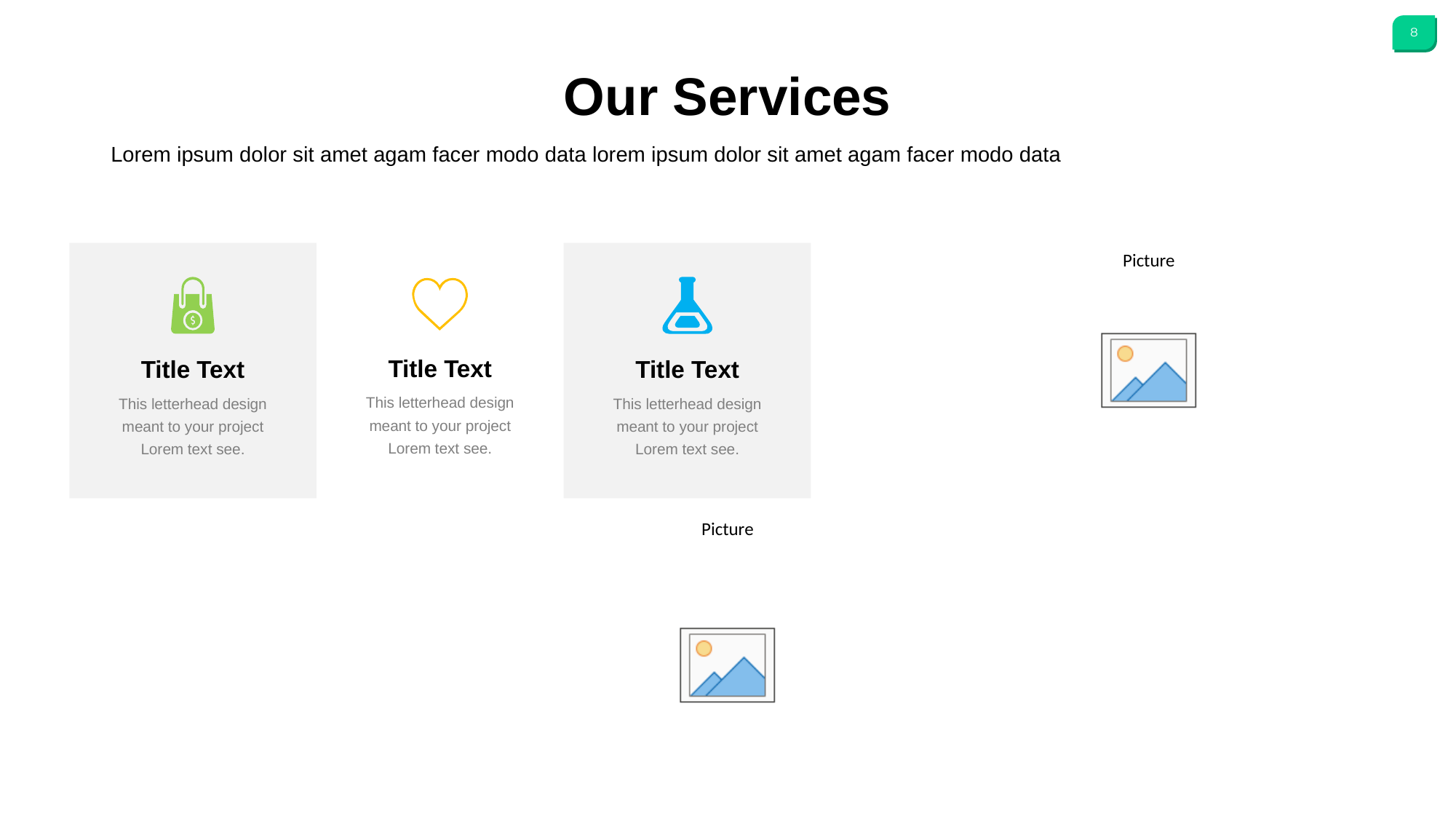

Our Services
Lorem ipsum dolor sit amet agam facer modo data lorem ipsum dolor sit amet agam facer modo data

Title Text
Title Text
Title Text
This letterhead design meant to your project
Lorem text see.
This letterhead design meant to your project
Lorem text see.
This letterhead design meant to your project
Lorem text see.